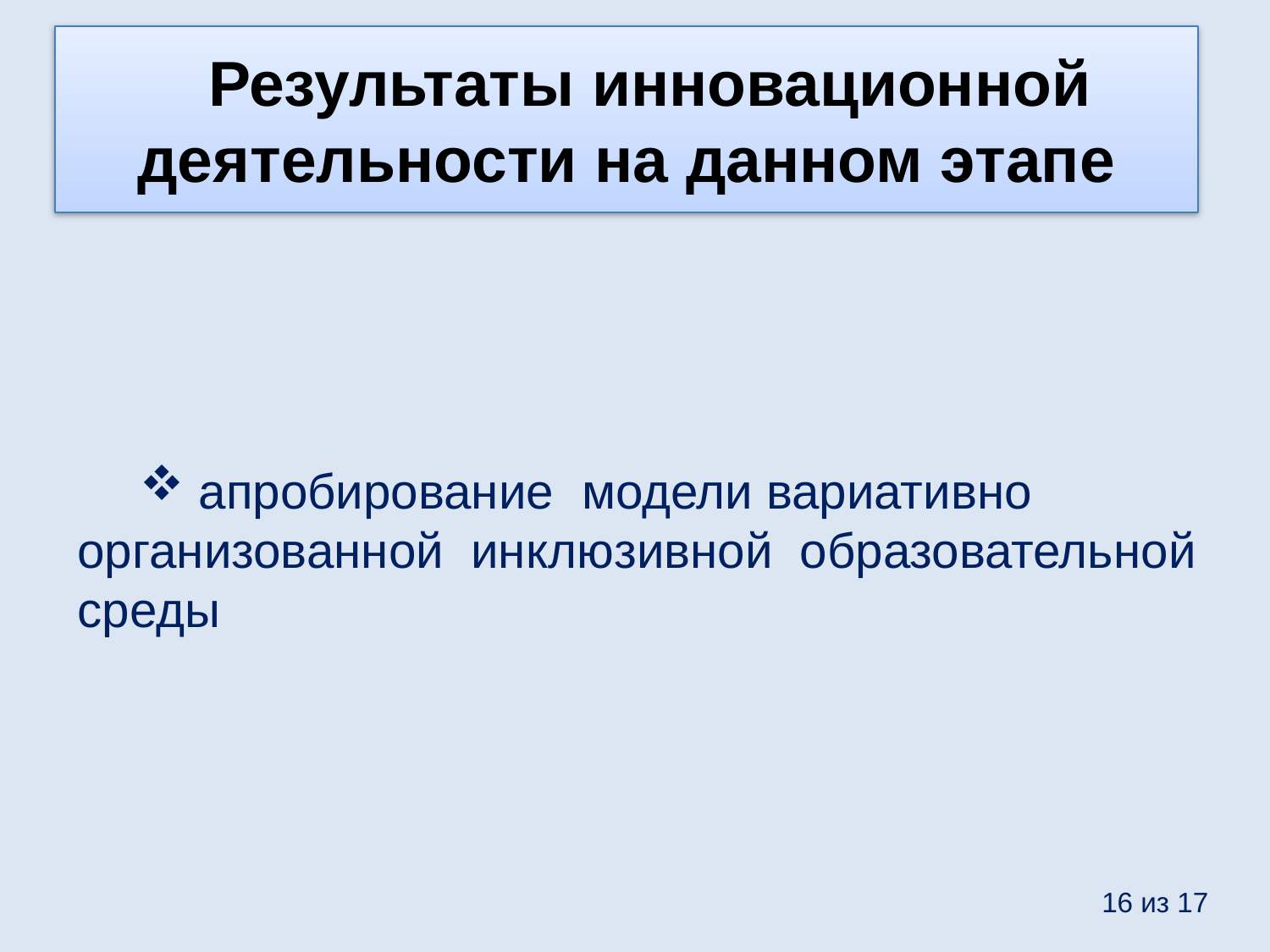

Результаты инновационной  деятельности на данном этапе

 апробирование  модели вариативно организованной  инклюзивной  образовательной  среды
16 из 17